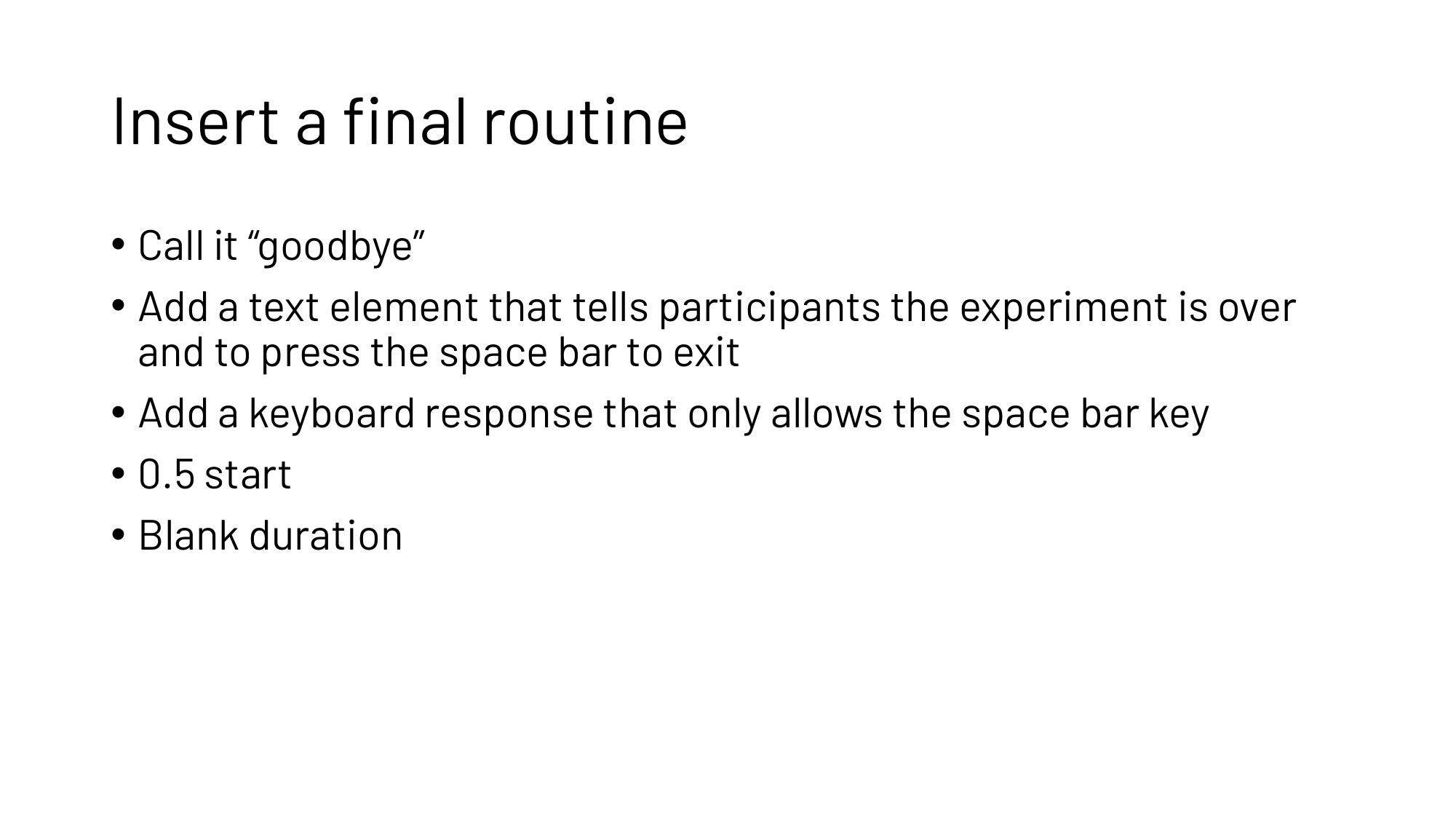

# Insert a final routine
Call it “goodbye”
Add a text element that tells participants the experiment is over and to press the space bar to exit
Add a keyboard response that only allows the space bar key
0.5 start
Blank duration